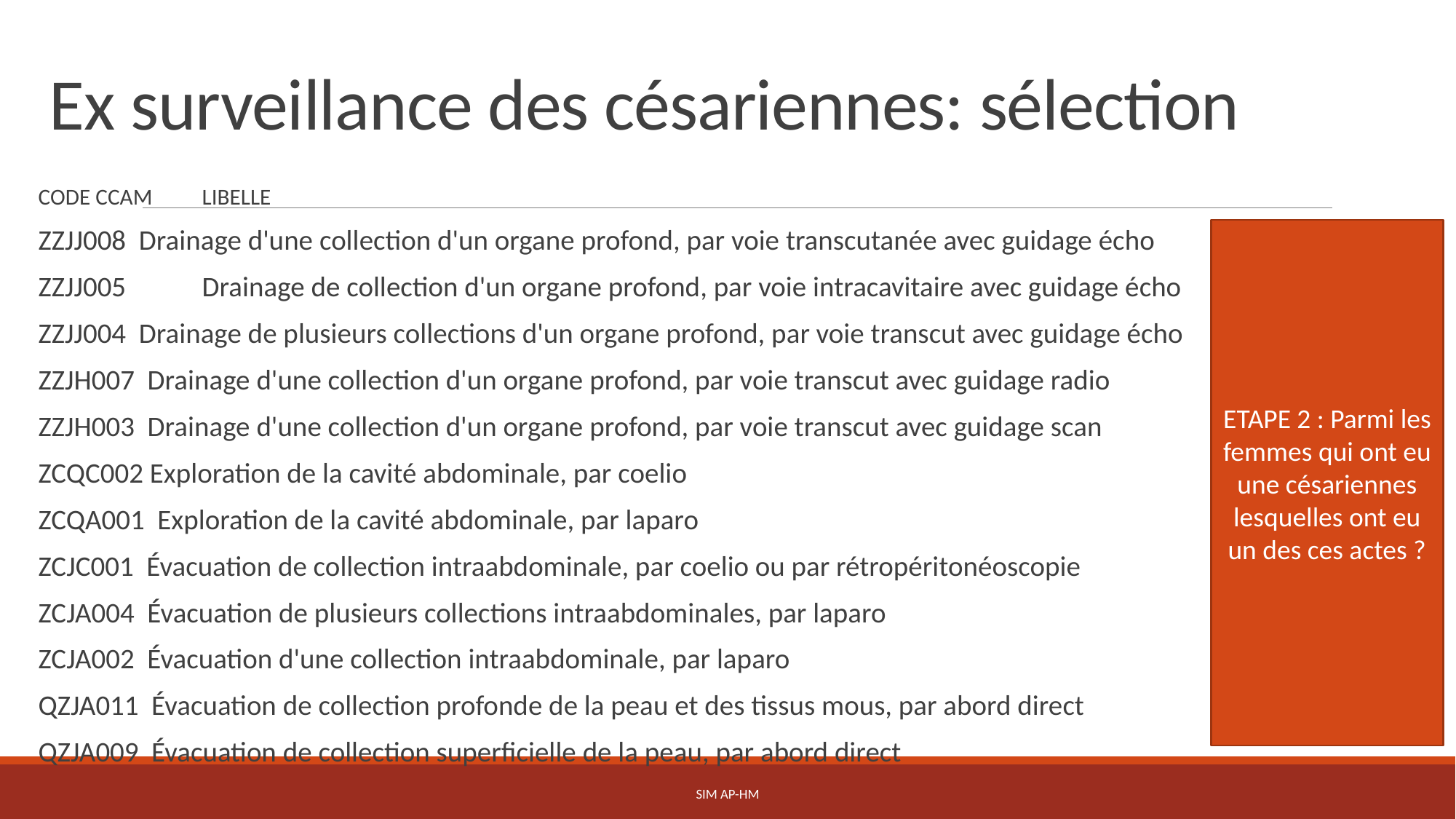

# Ex surveillance des césariennes: sélection
CODE CCAM	LIBELLE
ZZJJ008  Drainage d'une collection d'un organe profond, par voie transcutanée avec guidage écho
ZZJJ005	Drainage de collection d'un organe profond, par voie intracavitaire avec guidage écho
ZZJJ004  Drainage de plusieurs collections d'un organe profond, par voie transcut avec guidage écho
ZZJH007  Drainage d'une collection d'un organe profond, par voie transcut avec guidage radio
ZZJH003  Drainage d'une collection d'un organe profond, par voie transcut avec guidage scan
ZCQC002 Exploration de la cavité abdominale, par coelio
ZCQA001  Exploration de la cavité abdominale, par laparo
ZCJC001  Évacuation de collection intraabdominale, par coelio ou par rétropéritonéoscopie
ZCJA004  Évacuation de plusieurs collections intraabdominales, par laparo
ZCJA002  Évacuation d'une collection intraabdominale, par laparo
QZJA011  Évacuation de collection profonde de la peau et des tissus mous, par abord direct
QZJA009  Évacuation de collection superficielle de la peau, par abord direct

ETAPE 2 : Parmi les femmes qui ont eu une césariennes lesquelles ont eu un des ces actes ?
SIM AP-HM